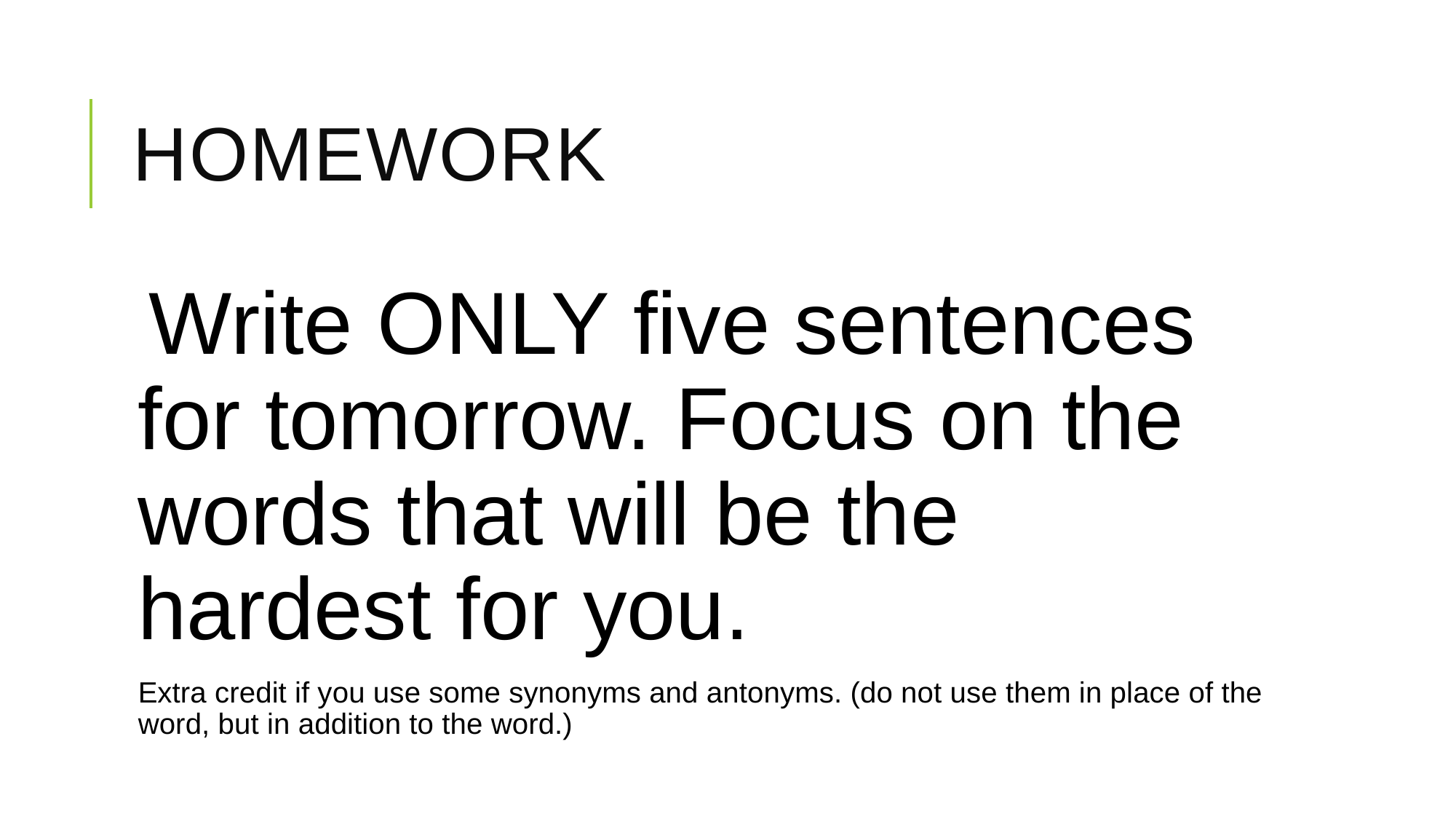

# homework
Write ONLY five sentences for tomorrow. Focus on the words that will be the hardest for you.
Extra credit if you use some synonyms and antonyms. (do not use them in place of the word, but in addition to the word.)